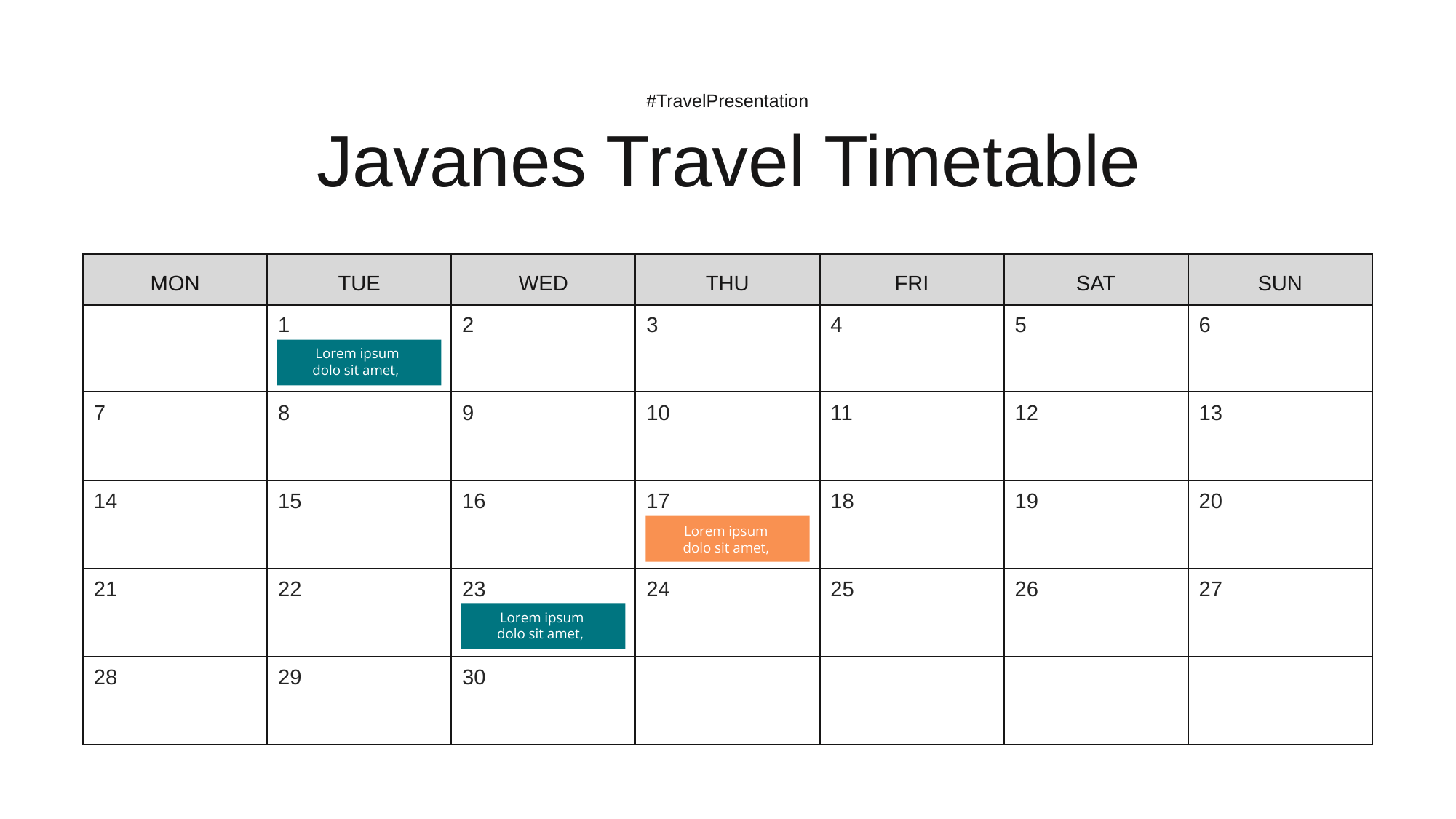

#TravelPresentation
Javanes Travel Timetable

MON
TUE
WED
THU
FRI
SAT
SUN
4
5
6
2
3
1

Lorem ipsum dolo sit amet,
7
13
11
12
9
10
8
14
20
18
19
16
17
15

Lorem ipsum dolo sit amet,
21
27
25
26
23
24
22

Lorem ipsum dolo sit amet,
28
30
29